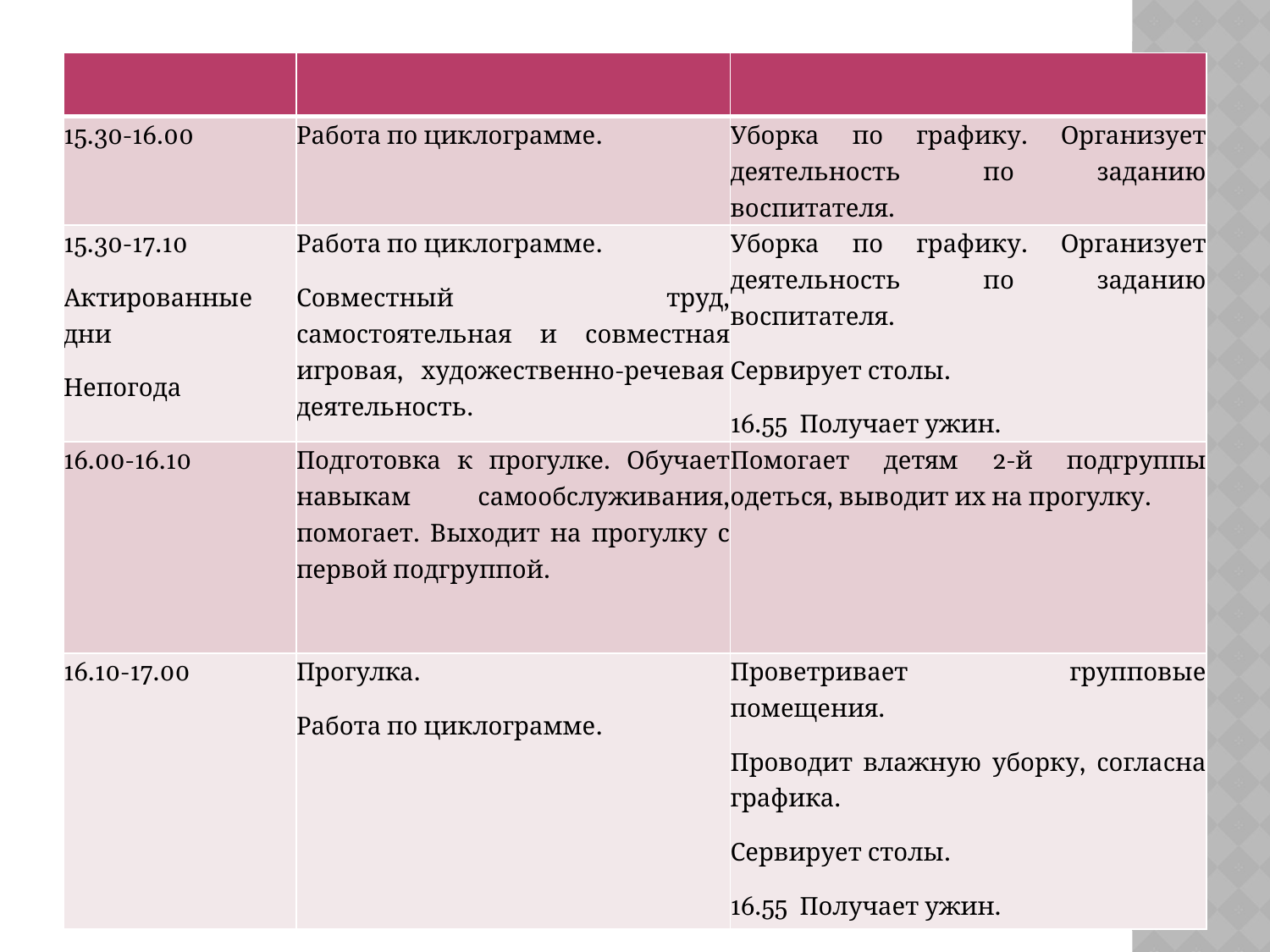

#
|  |  |  |
| --- | --- | --- |
| 15.30-16.00 | Работа по циклограмме. | Уборка по графику. Организует деятельность по заданию воспитателя. |
| 15.30-17.10 Актированные дни Непогода | Работа по циклограмме. Совместный труд, самостоятельная и совместная игровая, художественно-речевая  деятельность. | Уборка по графику. Организует деятельность по заданию воспитателя. Сервирует столы. 16.55  Получает ужин. |
| 16.00-16.10 | Подготовка к прогулке. Обучает навыкам самообслуживания, помогает. Выходит на прогулку с первой подгруппой. | Помогает детям 2-й подгруппы одеться, выводит их на прогулку. |
| 16.10-17.00 | Прогулка. Работа по циклограмме. | Проветривает групповые помещения. Проводит влажную уборку, согласна графика. Сервирует столы. 16.55  Получает ужин. |